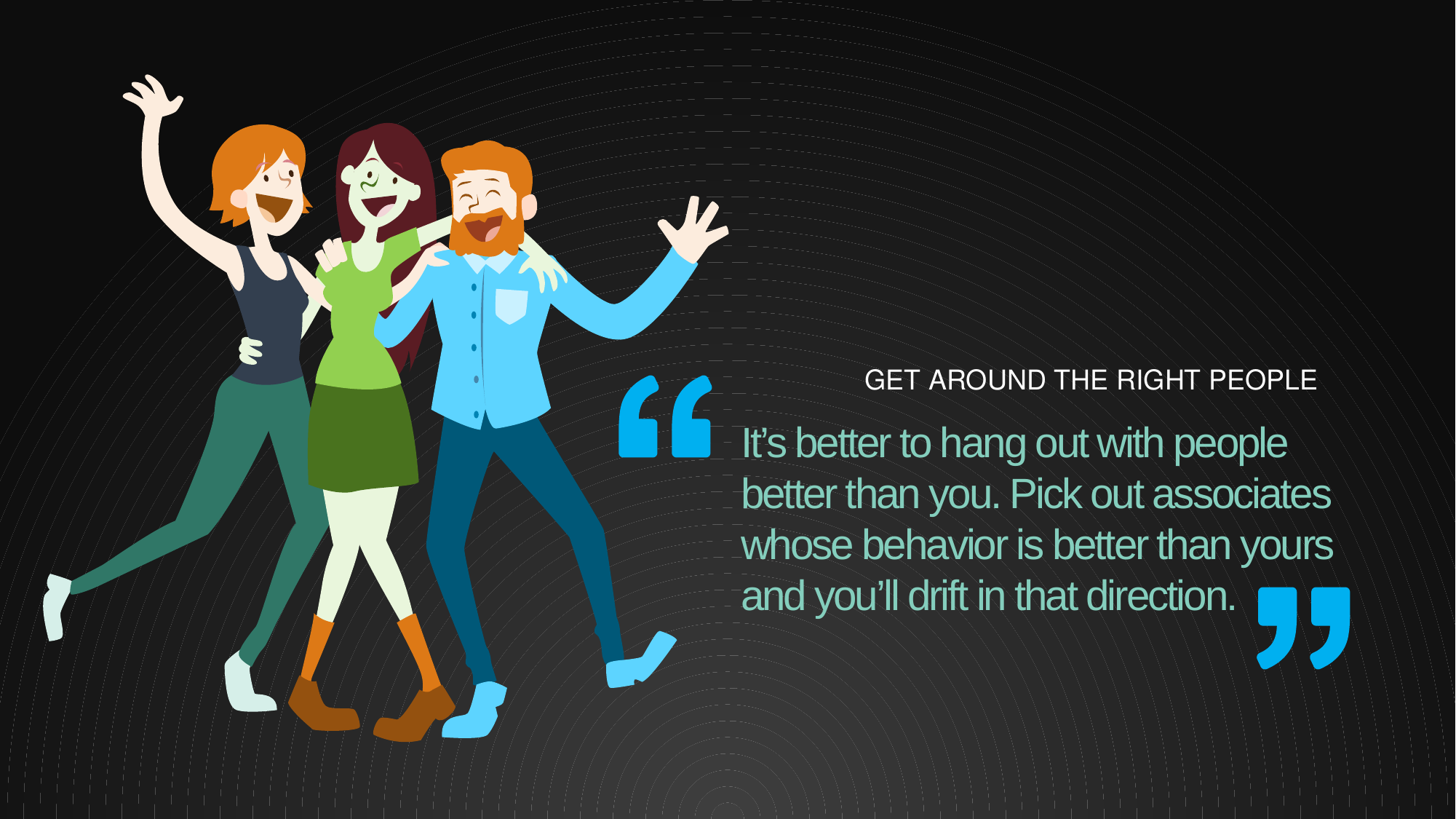

GET AROUND THE RIGHT PEOPLE

It’s better to hang out with people better than you. Pick out associates whose behavior is better than yours and you’ll drift in that direction.